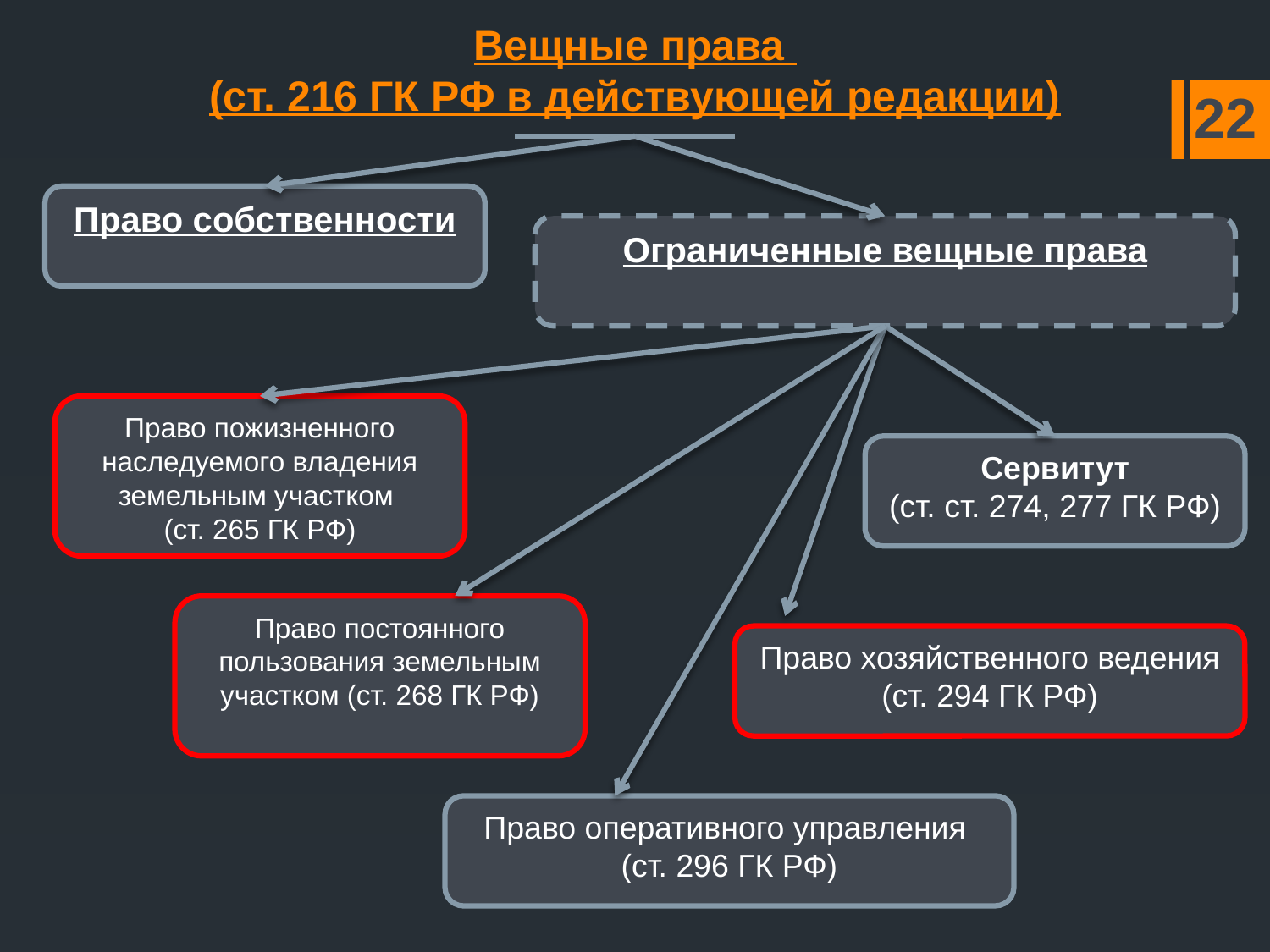

# Вещные права (ст. 216 ГК РФ в действующей редакции)
22
Право собственности
Ограниченные вещные права
Право пожизненного наследуемого владения земельным участком
(ст. 265 ГК РФ)
Сервитут
(ст. ст. 274, 277 ГК РФ)
Право постоянного пользования земельным участком (ст. 268 ГК РФ)
Право хозяйственного ведения
(ст. 294 ГК РФ)
Право оперативного управления
(ст. 296 ГК РФ)